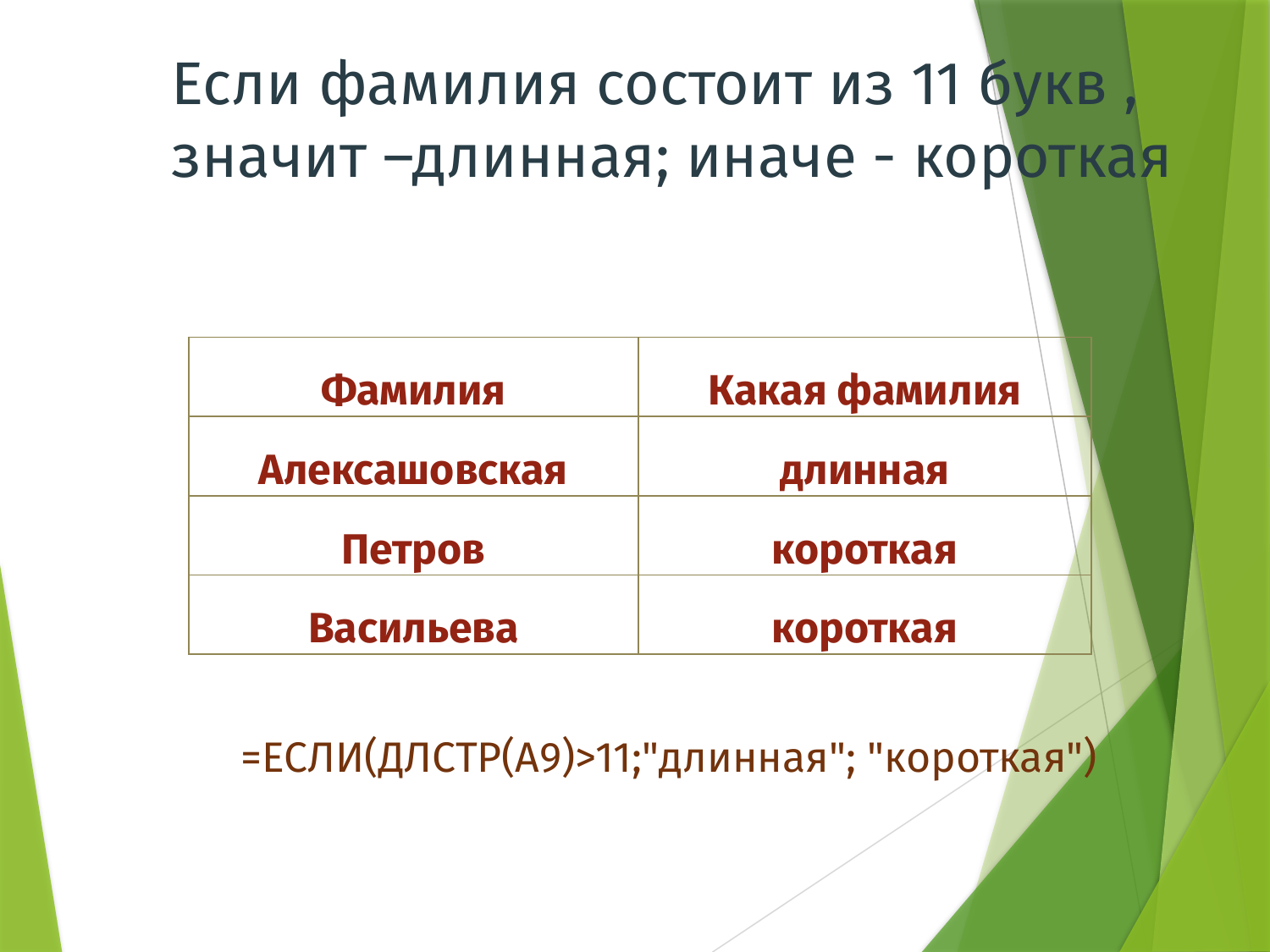

# Если фамилия состоит из 11 букв , значит –длинная; иначе - короткая
| Фамилия | Какая фамилия |
| --- | --- |
| Алексашовская | длинная |
| Петров | короткая |
| Васильева | короткая |
=ЕСЛИ(ДЛСТР(A9)>11;"длинная"; "короткая")